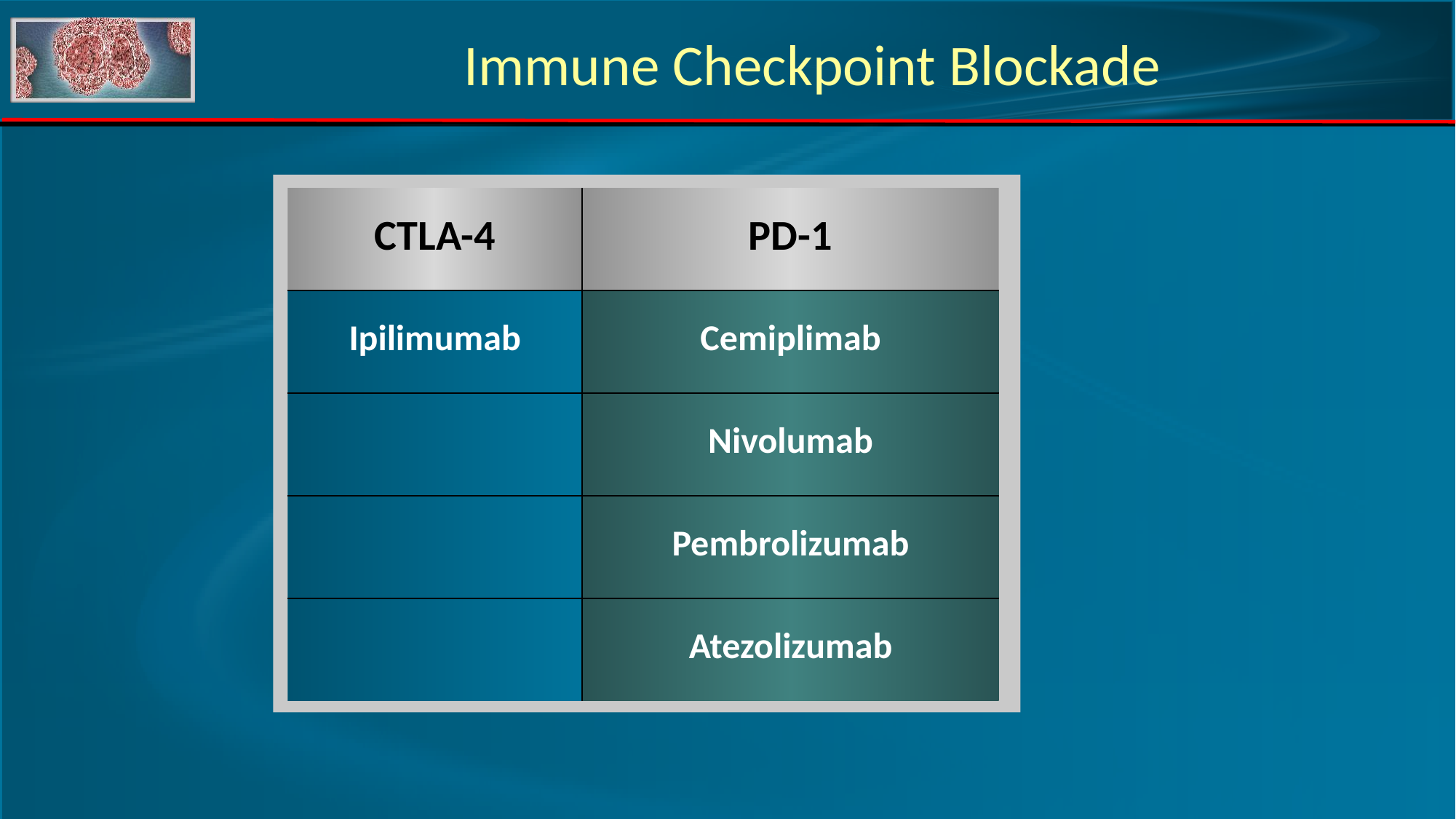

Immune Checkpoint Blockade

| CTLA-4 | PD-1 |
| --- | --- |
| Ipilimumab | Cemiplimab |
|  | Nivolumab |
|  | Pembrolizumab |
|  | Atezolizumab |